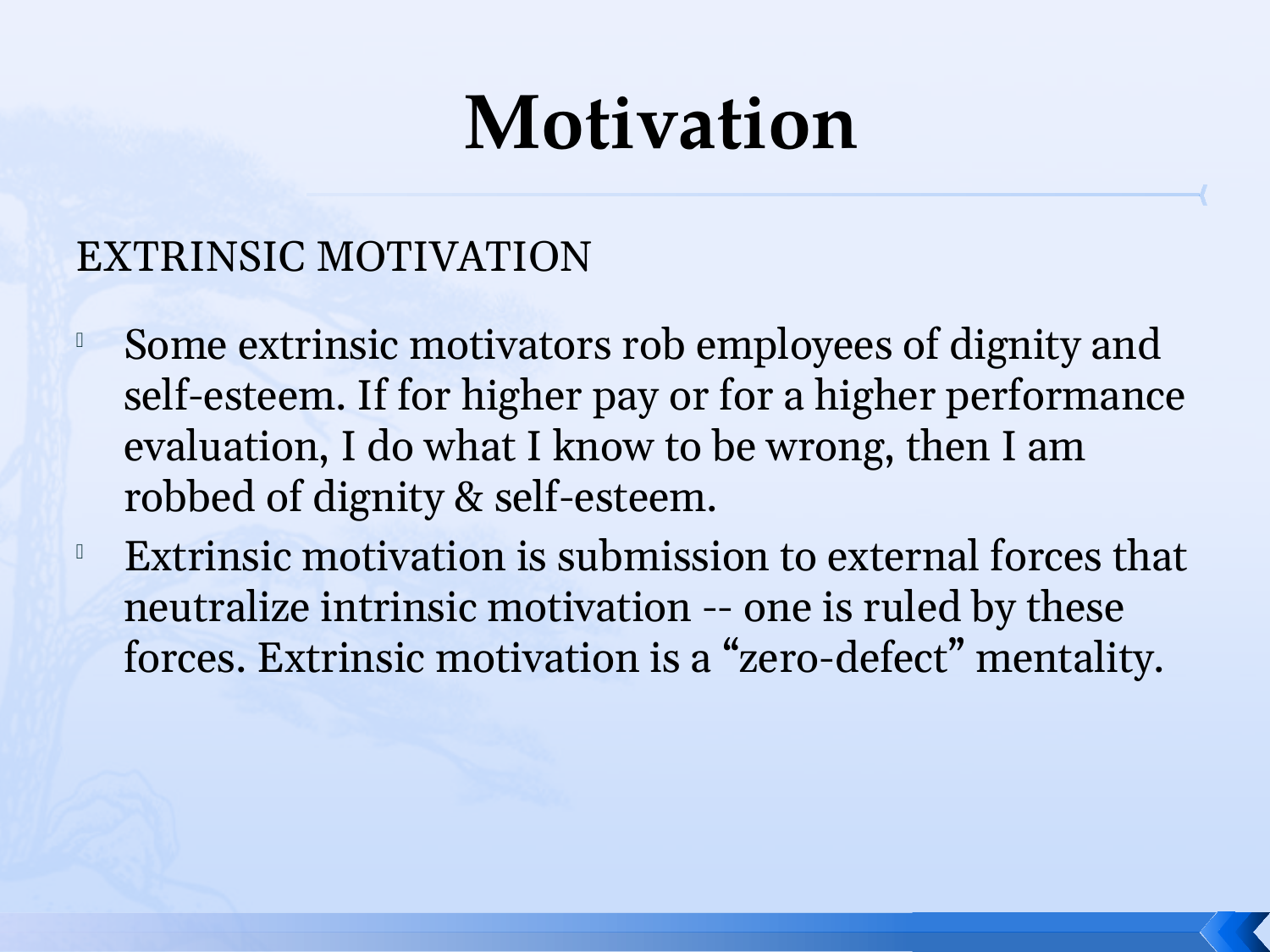

# Motivation
EXTRINSIC MOTIVATION

Some extrinsic motivators rob employees of dignity and self-esteem. If for higher pay or for a higher performance evaluation, I do what I know to be wrong, then I am robbed of dignity & self-esteem.
Extrinsic motivation is submission to external forces that neutralize intrinsic motivation -- one is ruled by these forces. Extrinsic motivation is a “zero-defect” mentality.